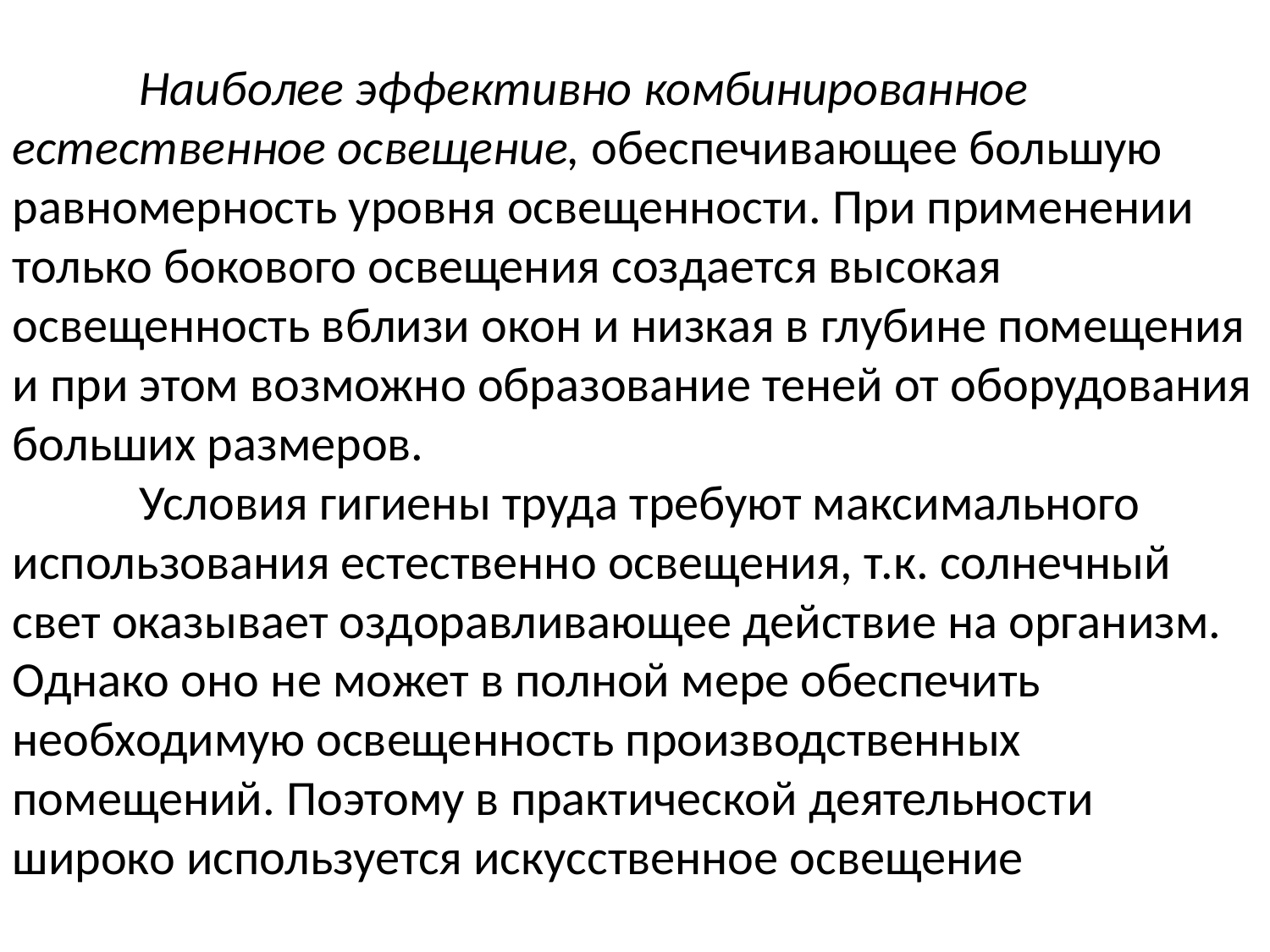

Наиболее эффективно комбинированное естественное освещение, обеспечивающее большую равномерность уровня освещенности. При применении только бокового освещения создается высокая освещенность вблизи окон и низкая в глубине помещения и при этом возможно образование теней от оборудования больших размеров.
	Условия гигиены труда требуют максимального использования естественно освещения, т.к. солнечный свет оказывает оздоравливающее действие на организм. Однако оно не может в полной мере обеспечить необходимую освещенность производственных помещений. Поэтому в практической деятельности широко используется искусственное освещение